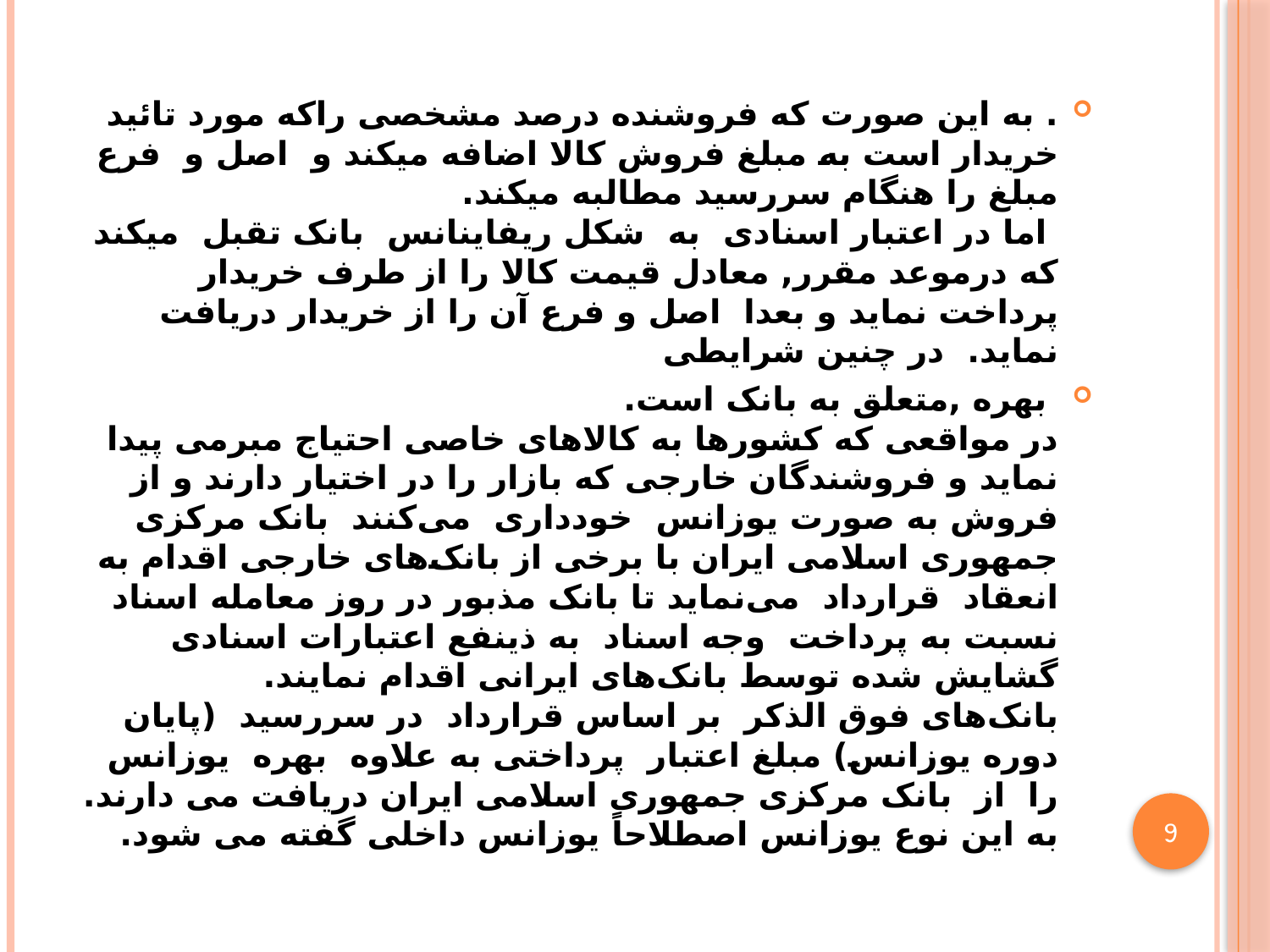

. به این صورت که فروشنده درصد مشخصی راکه مورد تائید خریدار است به مبلغ فروش کالا اضافه میکند و  اصل و  فرع مبلغ را هنگام سررسید مطالبه میکند.
 اما در اعتبار اسنادی  به  شکل ریفاینانس  بانک تقبل  میکند که درموعد مقرر, معادل قیمت کالا را از طرف خریدار پرداخت نماید و بعدا  اصل و فرع آن را از خریدار دریافت نماید.  در چنین شرایطی
 بهره ,متعلق به بانک است.
در مواقعی که کشورها به کالاهای خاصی احتیاج مبرمی پیدا نماید و فروشندگان خارجی که بازار را در اختیار دارند و از فروش به صورت یوزانس  خودداری  می‌کنند  بانک مرکزی جمهوری اسلامی ایران با برخی از بانک‌های خارجی اقدام به انعقاد  قرارداد  می‌نماید تا بانک مذبور در روز معامله اسناد نسبت به پرداخت  وجه اسناد  به ذینفع اعتبارات اسنادی گشایش شده توسط بانک‌های ایرانی اقدام نمایند.
بانک‌های فوق الذکر  بر اساس قرارداد  در سررسید  (پایان دوره یوزانس) مبلغ اعتبار  پرداختی به علاوه  بهره  یوزانس را  از  بانک مرکزی جمهوری اسلامی ایران دریافت می ‌دارند. به این نوع یوزانس اصطلاحاً یوزانس داخلی گفته می شود.
9